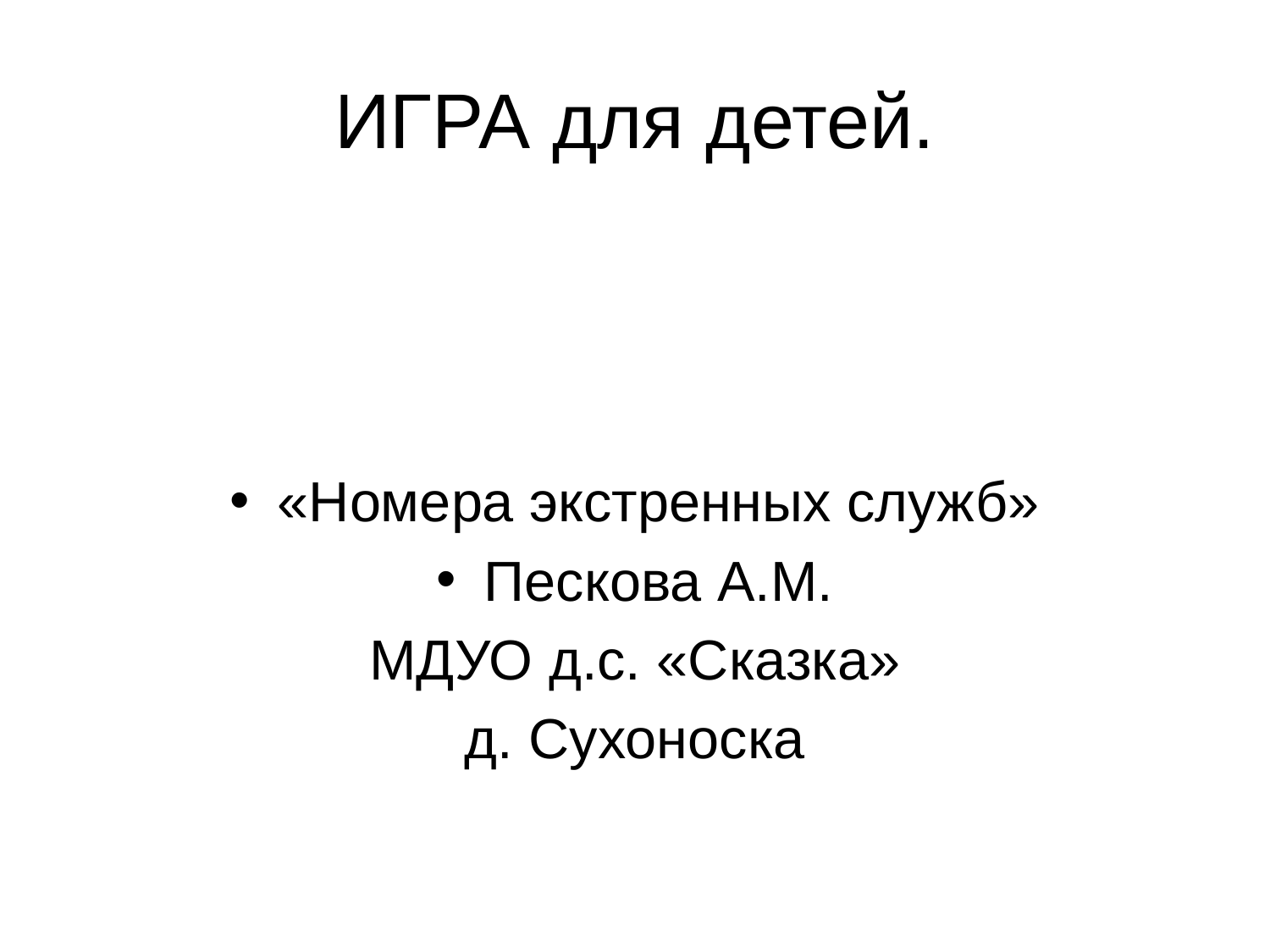

# ИГРА для детей.

«Номера экстренных служб»
Пескова А.М.
МДУО д.с. «Сказка»
д. Сухоноска